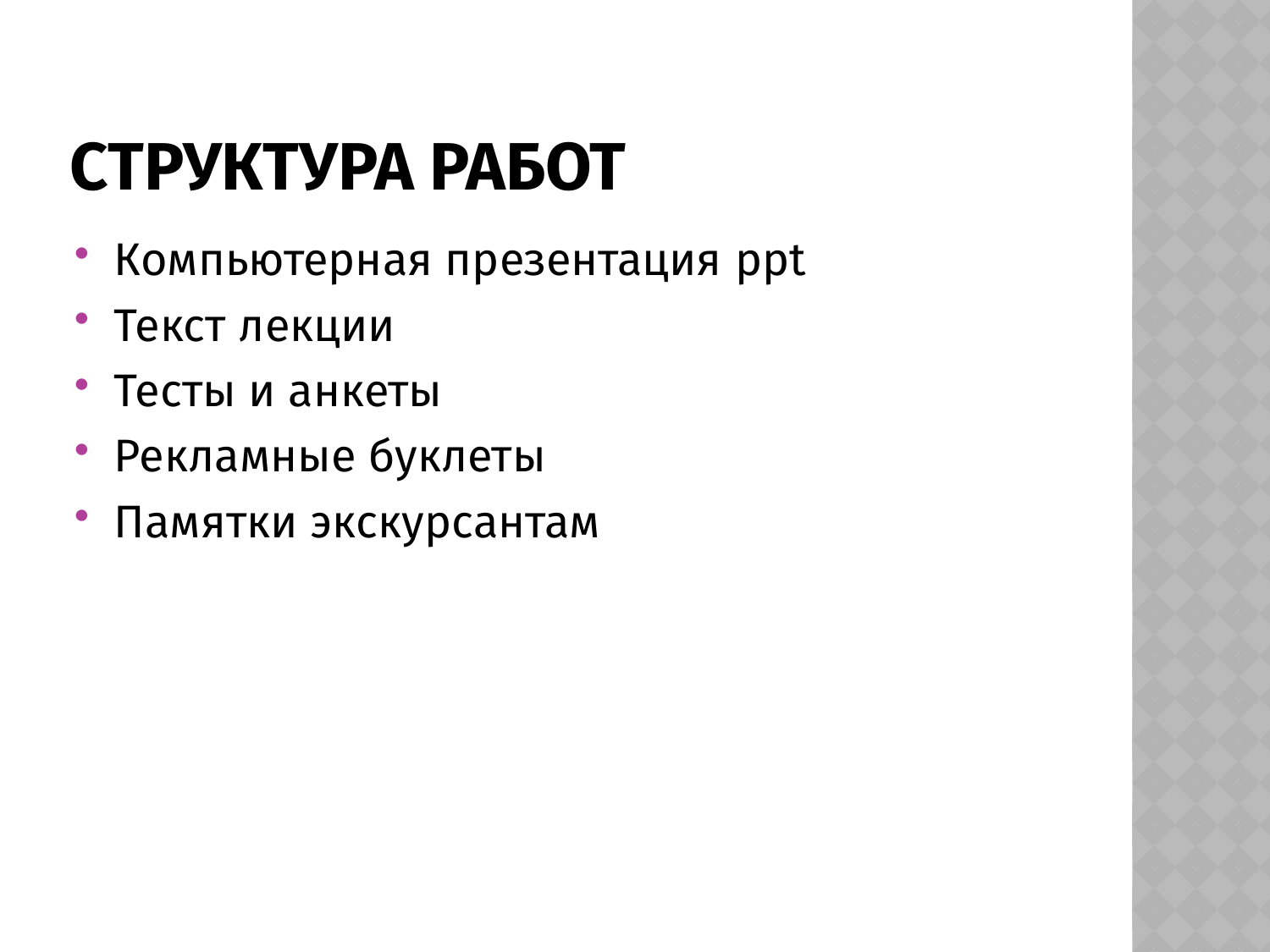

# Структура работ
Компьютерная презентация ppt
Текст лекции
Тесты и анкеты
Рекламные буклеты
Памятки экскурсантам